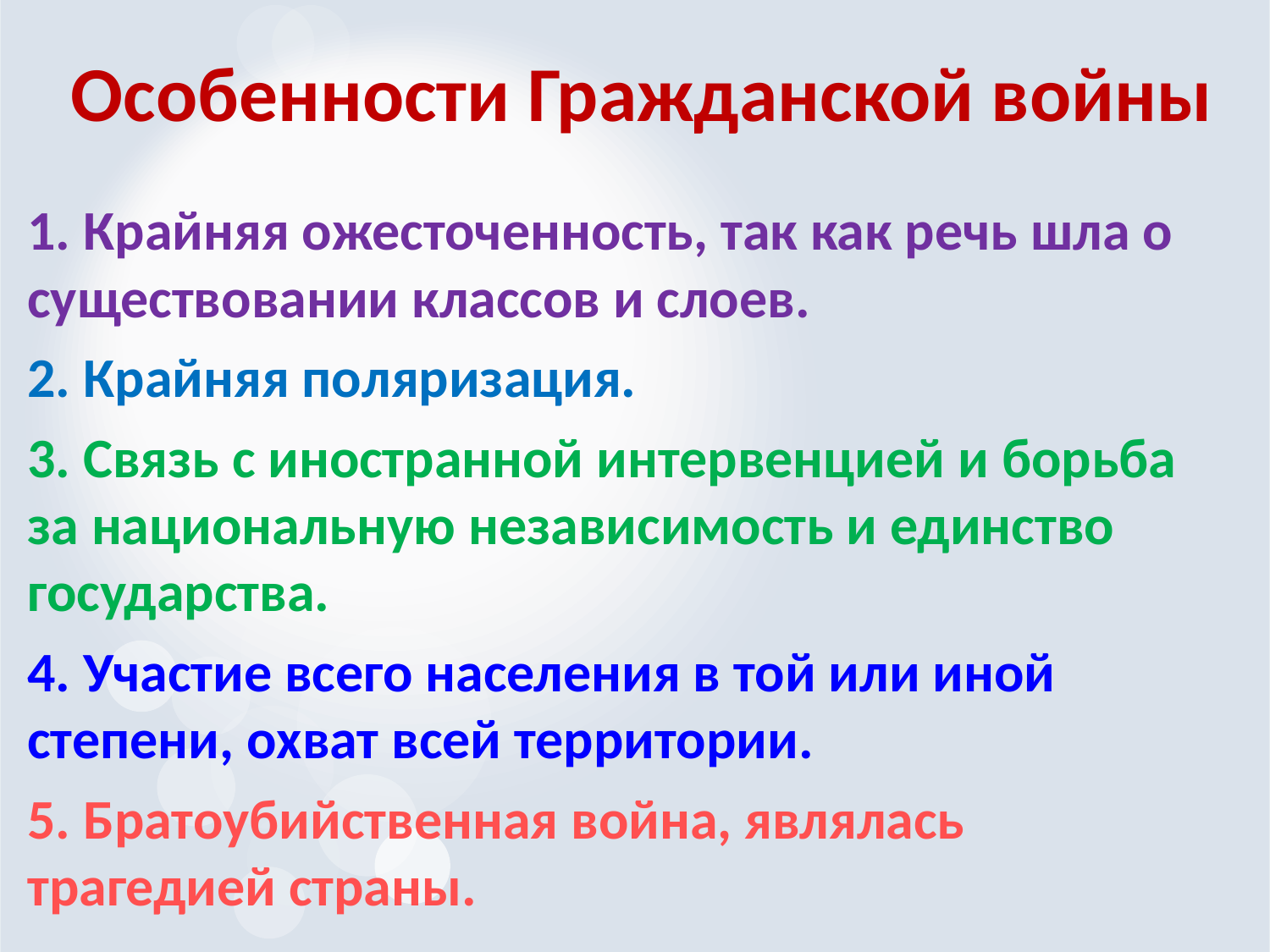

Особенности Гражданской войны
1. Крайняя ожесточенность, так как речь шла о существовании классов и слоев.
2. Крайняя поляризация.
3. Связь с иностранной интервенцией и борьба за национальную независимость и единство государства.
4. Участие всего населения в той или иной степени, охват всей территории.
5. Братоубийственная война, являлась трагедией страны.